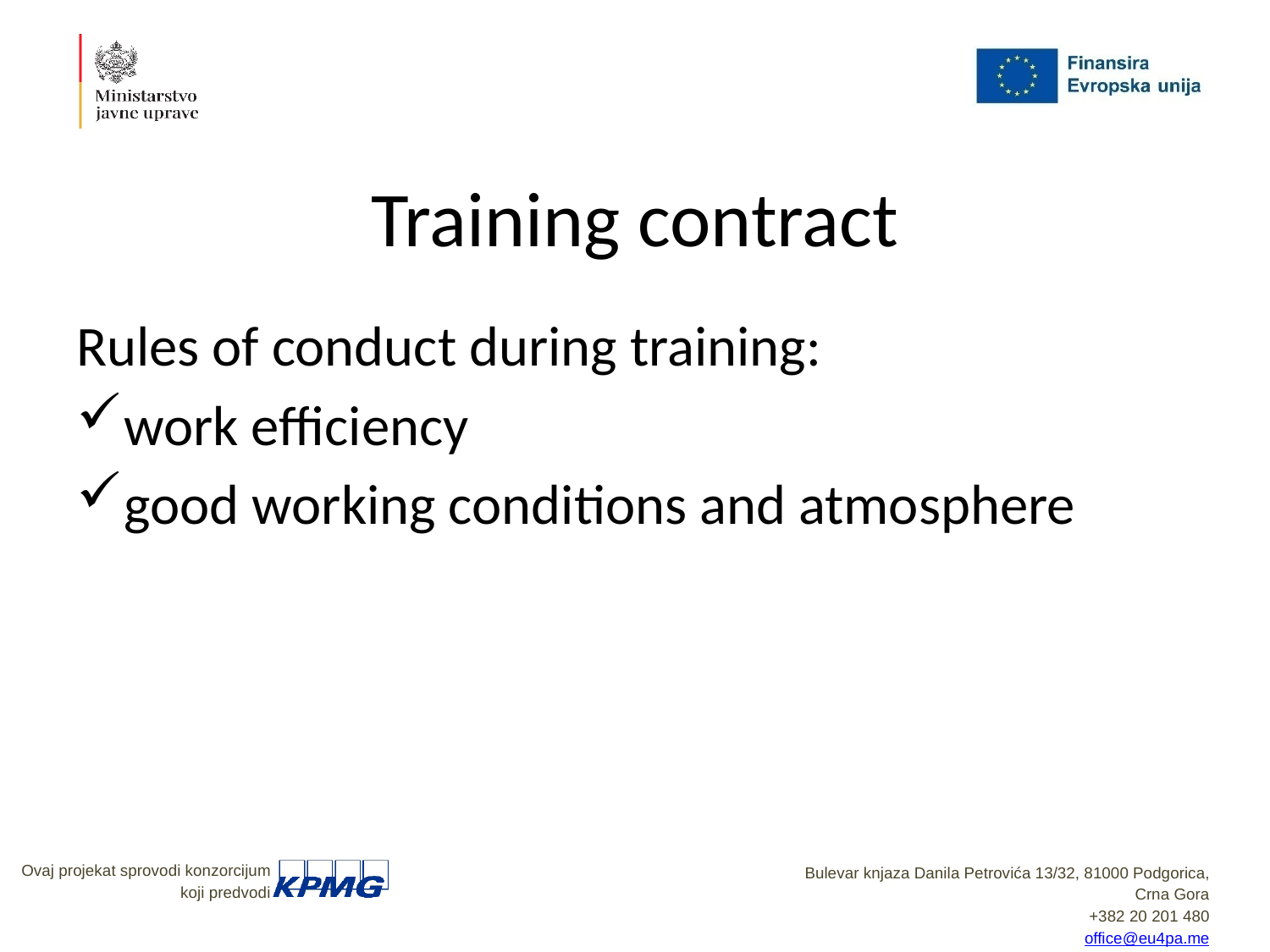

# Training contract

Rules of conduct during training:
work efficiency
good working conditions and atmosphere